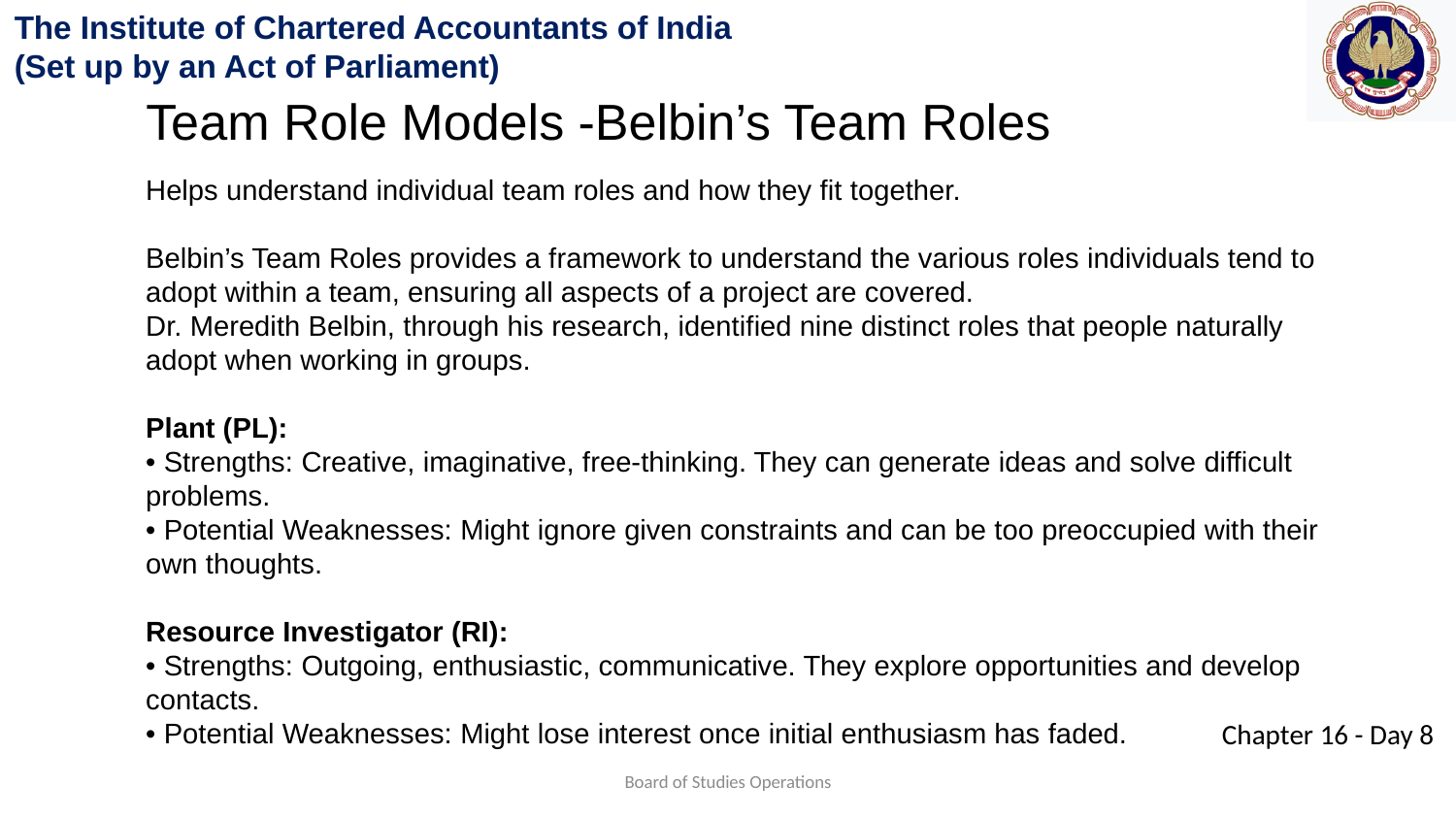

Team Role Models -Belbin’s Team Roles
Helps understand individual team roles and how they fit together.

Belbin’s Team Roles provides a framework to understand the various roles individuals tend to
adopt within a team, ensuring all aspects of a project are covered.
Dr. Meredith Belbin, through his research, identified nine distinct roles that people naturally adopt when working in groups.

Plant (PL):
• Strengths: Creative, imaginative, free-thinking. They can generate ideas and solve difficult problems.
• Potential Weaknesses: Might ignore given constraints and can be too preoccupied with their own thoughts.

Resource Investigator (RI):
• Strengths: Outgoing, enthusiastic, communicative. They explore opportunities and develop contacts.
• Potential Weaknesses: Might lose interest once initial enthusiasm has faded.
Board of Studies Operations